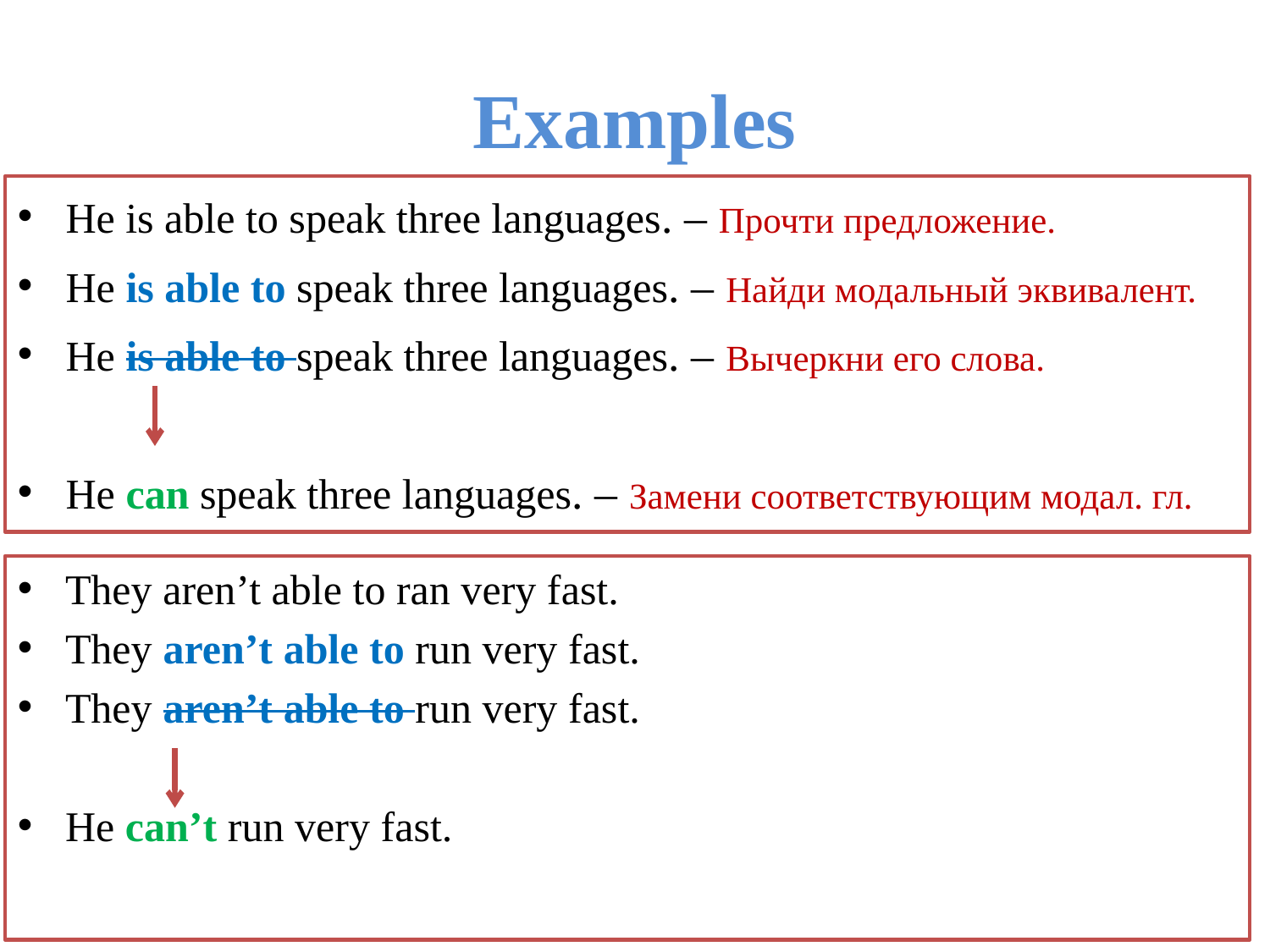

# Examples
He is able to speak three languages. – Прочти предложение.
He is able to speak three languages. – Найди модальный эквивалент.
He is able to speak three languages. – Вычеркни его слова.

He can speak three languages. – Замени соответствующим модал. гл.

They aren’t able to ran very fast.
They aren’t able to run very fast.
They aren’t able to run very fast.

He can’t run very fast.